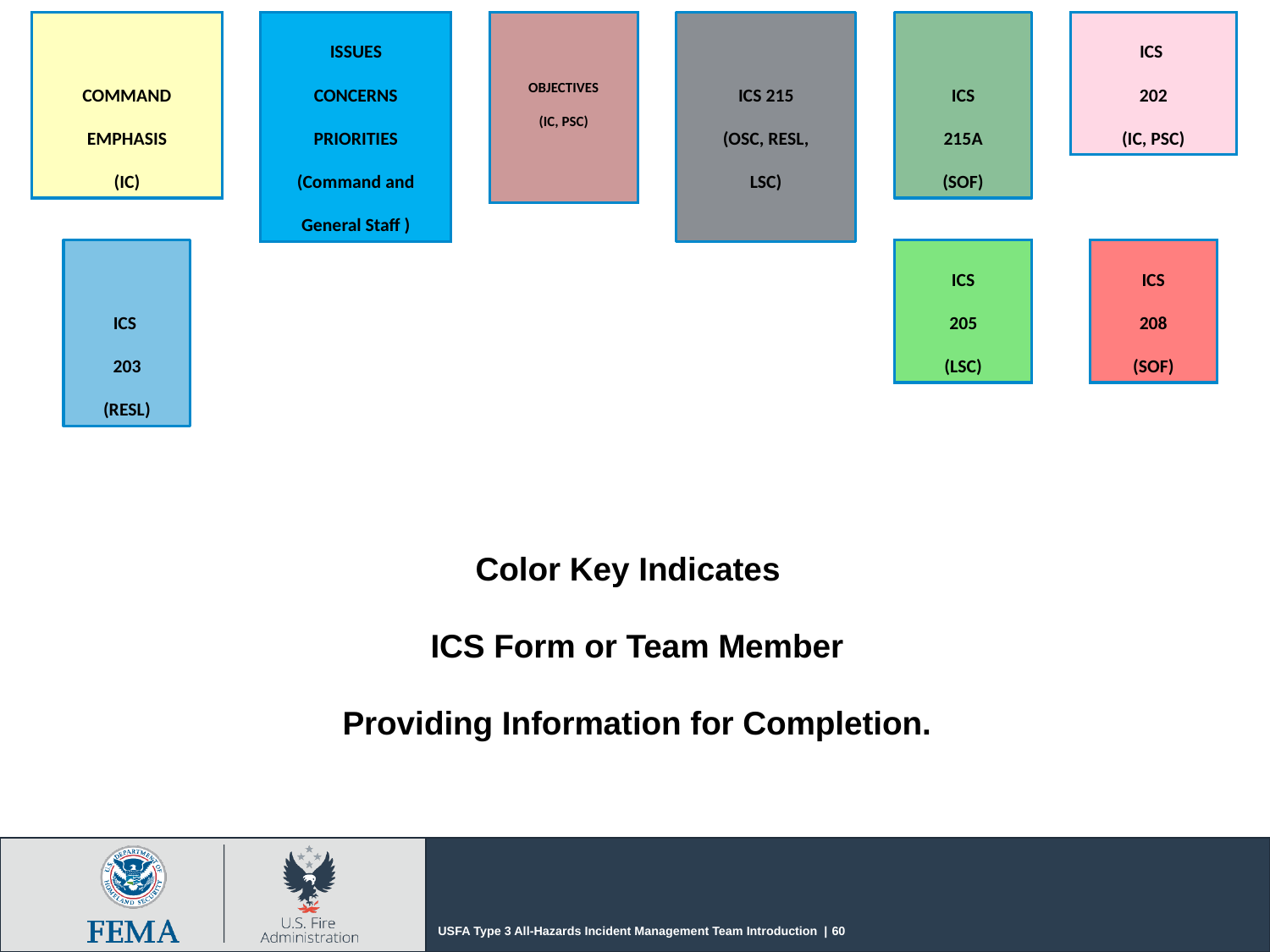

COMMAND EMPHASIS
(IC)
ISSUES
CONCERNS
PRIORITIES
(Command and General Staff )

OBJECTIVES
(IC, PSC)

ICS 215
(OSC, RESL,
LSC)

ICS
215A
(SOF)
ICS
202
(IC, PSC)

ICS
203
(RESL)
ICS
205
(LSC)
ICS
208
(SOF)
Color Key Indicates
ICS Form or Team Member
Providing Information for Completion.
USFA Type 3 All-Hazards Incident Management Team Introduction  | 60